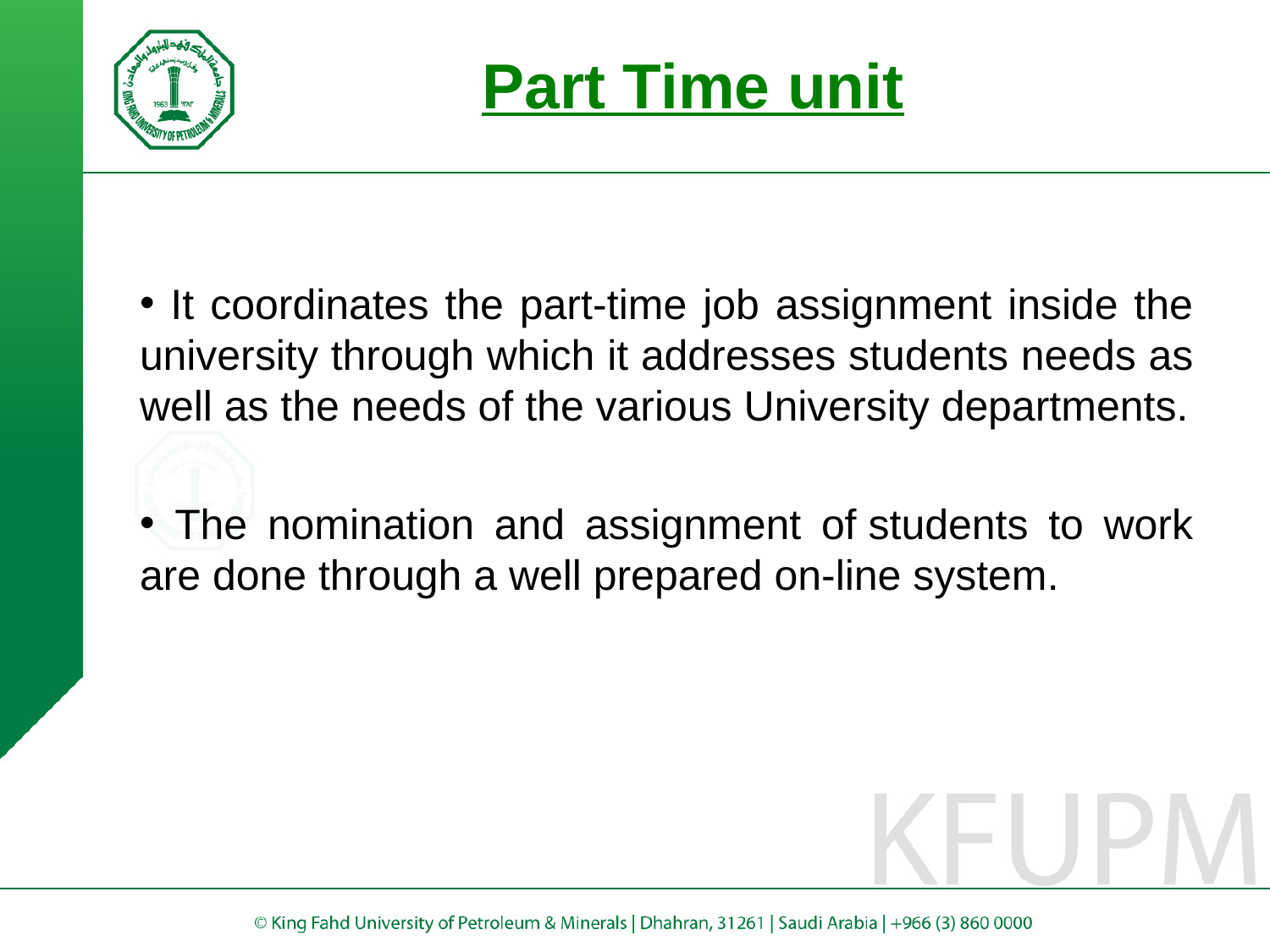

# Part Time unit

 It coordinates the part-time job assignment inside the university through which it addresses students needs as well as the needs of the various University departments.

 The nomination and assignment of students to work are done through a well prepared on-line system.